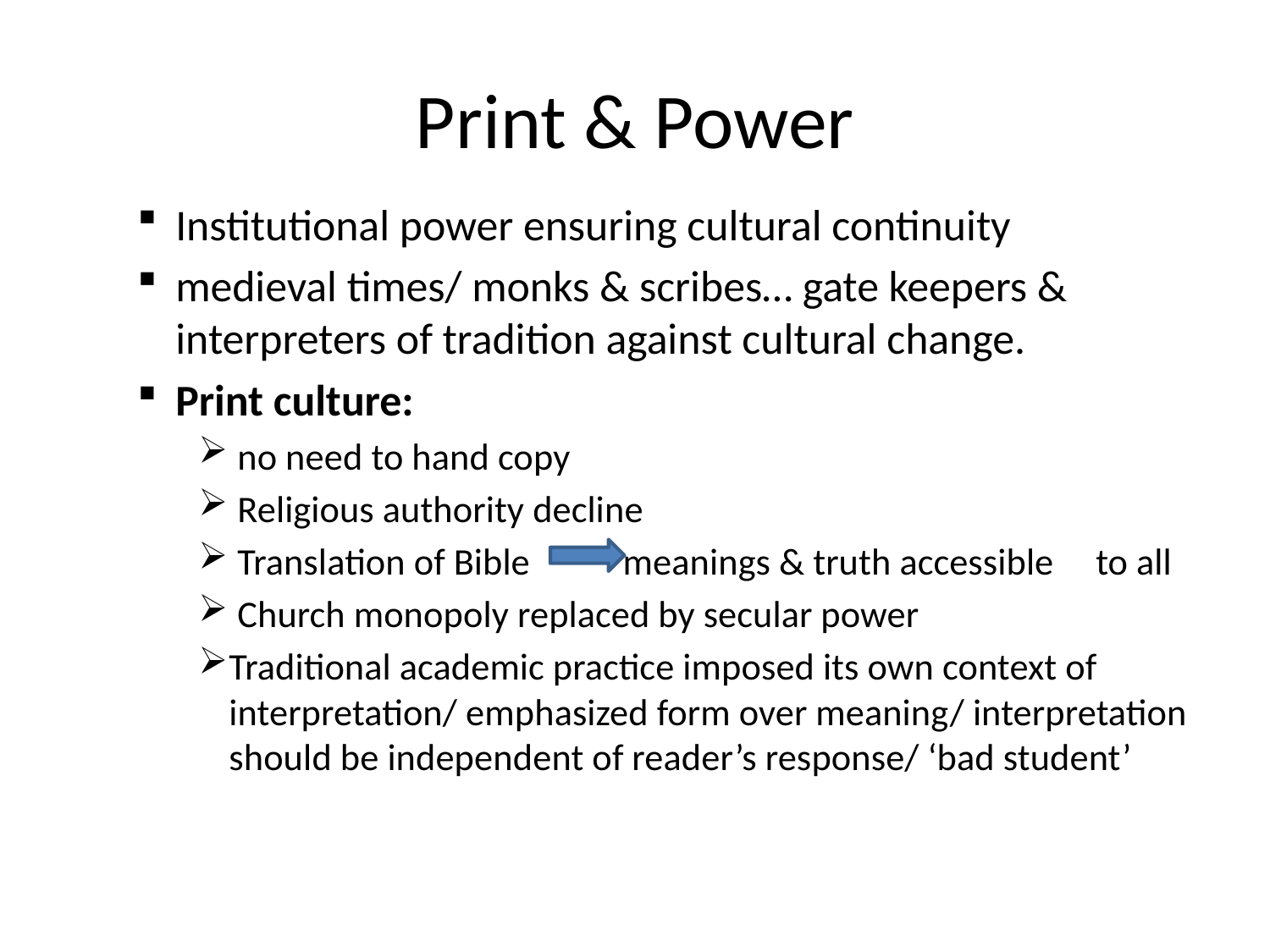

# Print & Power
Institutional power ensuring cultural continuity
medieval times/ monks & scribes… gate keepers & interpreters of tradition against cultural change.
Print culture:
 no need to hand copy
 Religious authority decline
 Translation of Bible           meanings & truth accessible     to all
 Church monopoly replaced by secular power
Traditional academic practice imposed its own context of interpretation/ emphasized form over meaning/ interpretation should be independent of reader’s response/ ‘bad student’